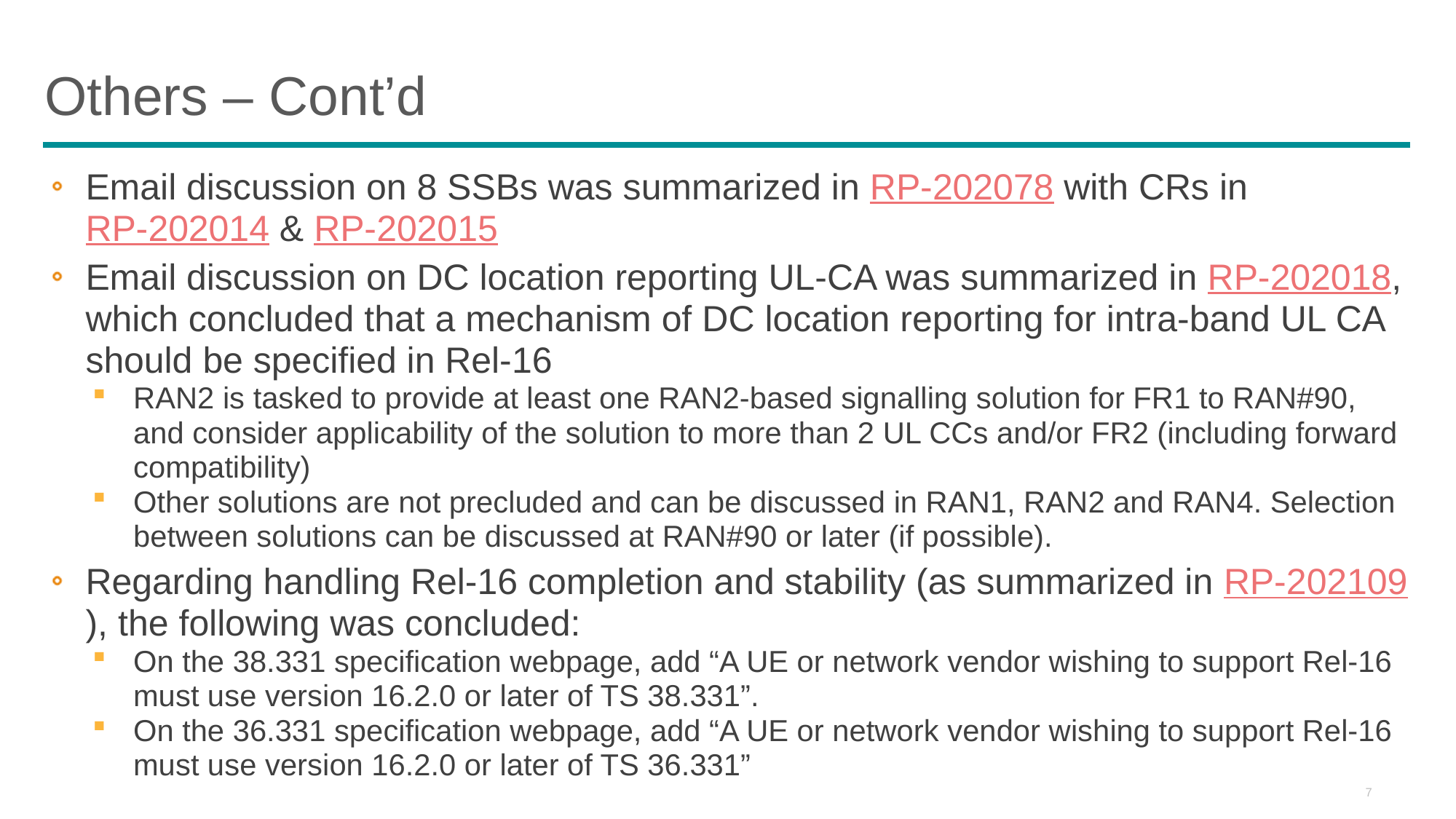

# Others – Cont’d
Email discussion on 8 SSBs was summarized in RP-202078 with CRs in RP-202014 & RP-202015
Email discussion on DC location reporting UL-CA was summarized in RP-202018, which concluded that a mechanism of DC location reporting for intra-band UL CA should be specified in Rel-16
RAN2 is tasked to provide at least one RAN2-based signalling solution for FR1 to RAN#90, and consider applicability of the solution to more than 2 UL CCs and/or FR2 (including forward compatibility)
Other solutions are not precluded and can be discussed in RAN1, RAN2 and RAN4. Selection between solutions can be discussed at RAN#90 or later (if possible).
Regarding handling Rel-16 completion and stability (as summarized in RP-202109), the following was concluded:
On the 38.331 specification webpage, add “A UE or network vendor wishing to support Rel-16 must use version 16.2.0 or later of TS 38.331”.
On the 36.331 specification webpage, add “A UE or network vendor wishing to support Rel-16 must use version 16.2.0 or later of TS 36.331”